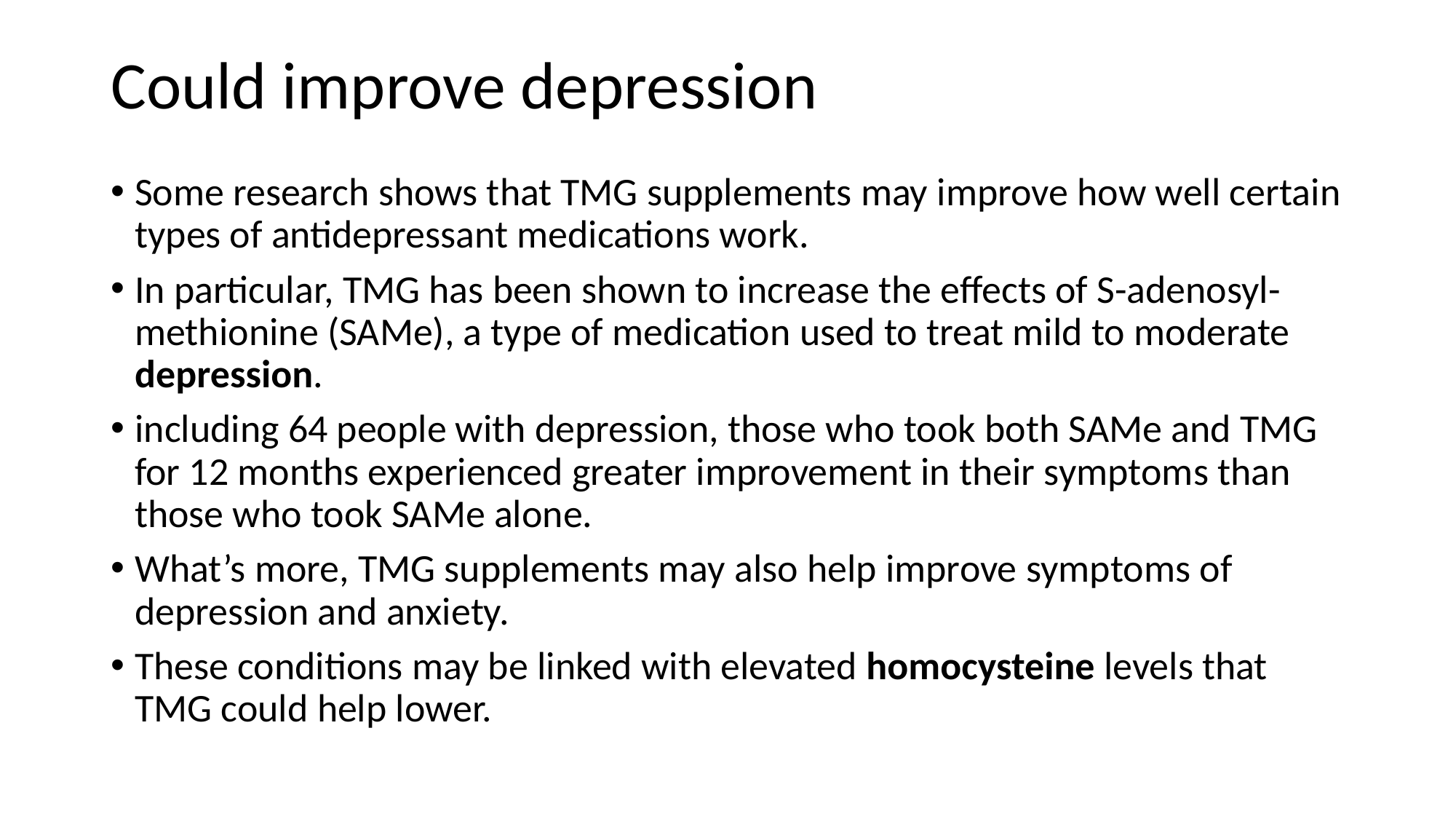

# Could improve depression
Some research shows that TMG supplements may improve how well certain types of antidepressant medications work.
In particular, TMG has been shown to increase the effects of S-adenosyl-methionine (SAMe), a type of medication used to treat mild to moderate depression.
including 64 people with depression, those who took both SAMe and TMG for 12 months experienced greater improvement in their symptoms than those who took SAMe alone.
What’s more, TMG supplements may also help improve symptoms of depression and anxiety.
These conditions may be linked with elevated homocysteine levels that TMG could help lower.